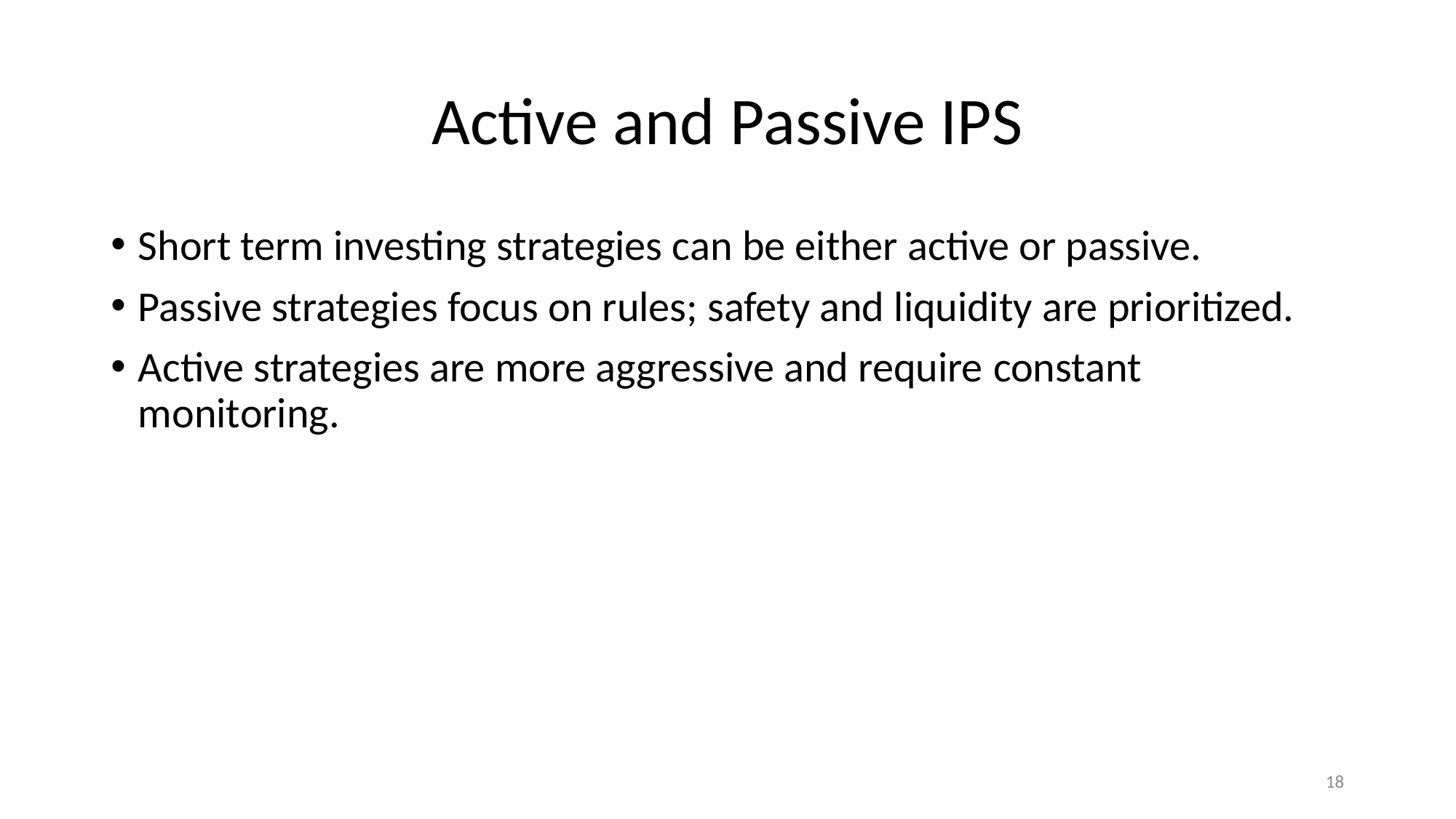

# Active and Passive IPS
Short term investing strategies can be either active or passive.
Passive strategies focus on rules; safety and liquidity are prioritized.
Active strategies are more aggressive and require constant monitoring.
18